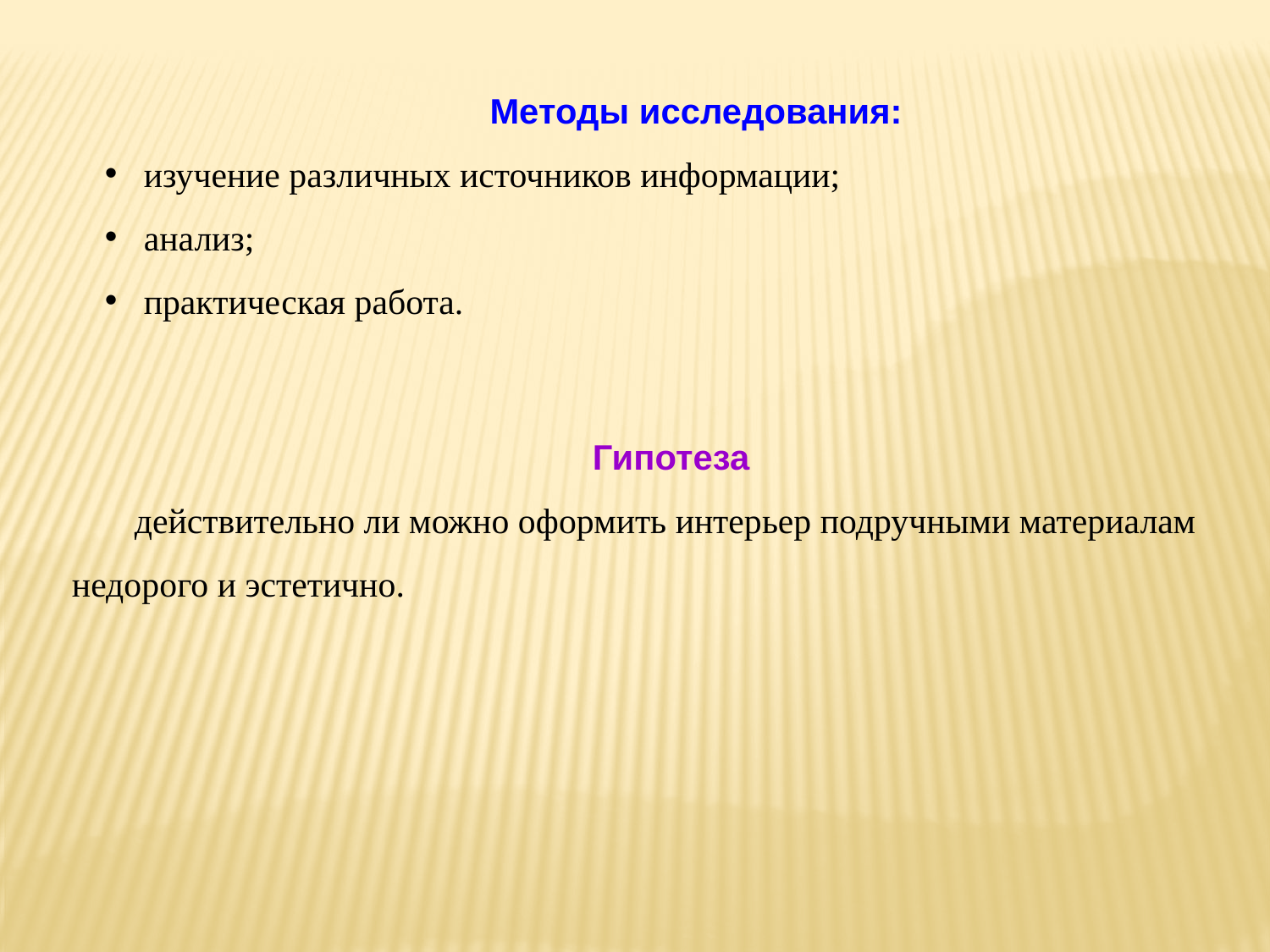

Методы исследования:
 изучение различных источников информации;
 анализ;
 практическая работа.
Гипотеза
действительно ли можно оформить интерьер подручными материалам недорого и эстетично.